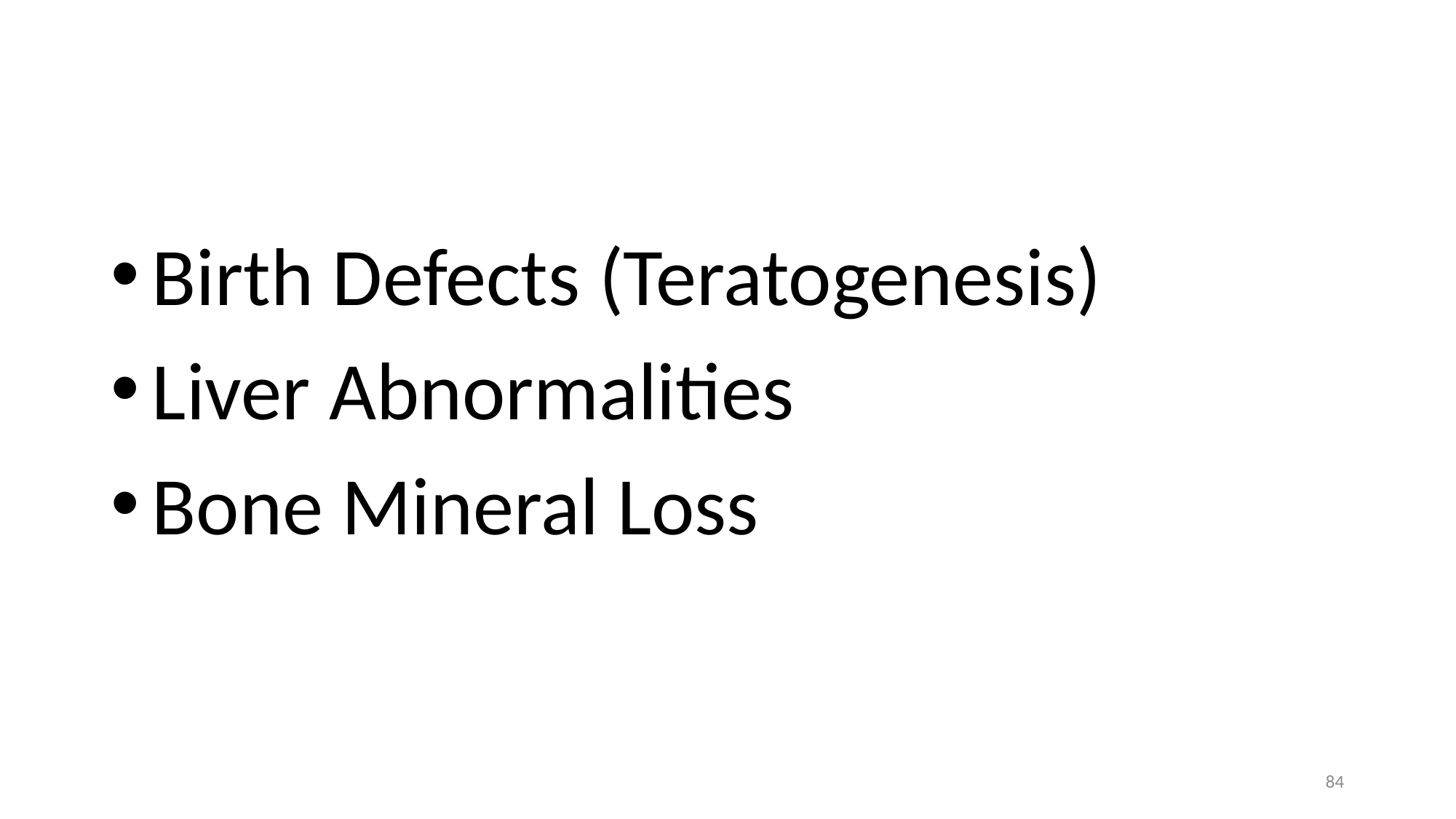

#
Birth Defects (Teratogenesis)
Liver Abnormalities
Bone Mineral Loss

84